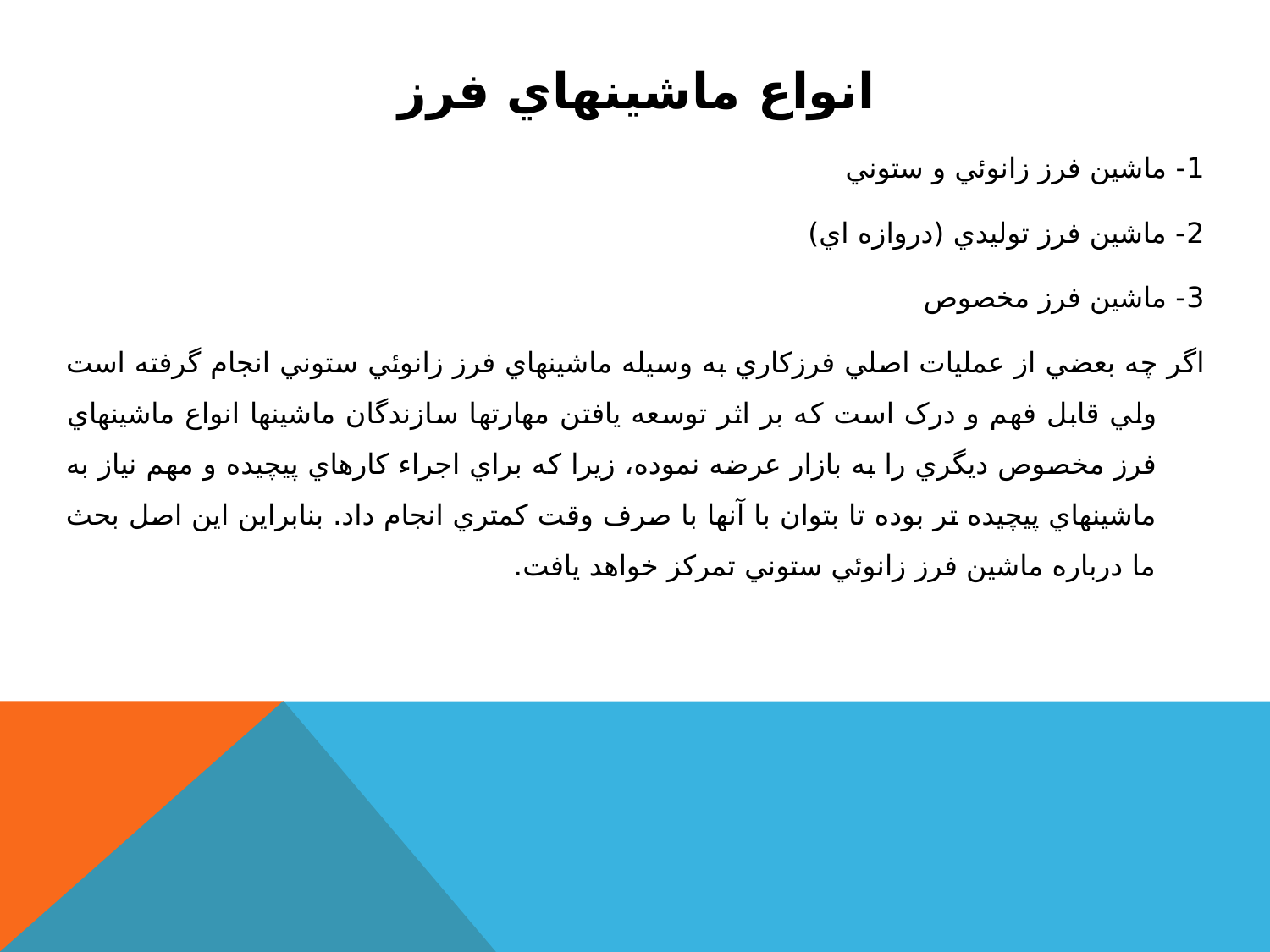

# انواع ماشينهاي فرز
1- ماشين فرز زانوئي و ستوني
2- ماشين فرز توليدي (دروازه اي)
3- ماشين فرز مخصوص
اگر چه بعضي از عمليات اصلي فرزکاري به وسيله ماشينهاي فرز زانوئي ستوني انجام گرفته است ولي قابل فهم و درک است که بر اثر توسعه يافتن مهارتها سازندگان ماشينها انواع ماشينهاي فرز مخصوص ديگري را به بازار عرضه نموده، زيرا که براي اجراء کارهاي پيچيده و مهم نياز به ماشينهاي پيچيده تر بوده تا بتوان با آنها با صرف وقت کمتري انجام داد. بنابراين اين اصل بحث ما درباره ماشين فرز زانوئي ستوني تمرکز خواهد يافت.